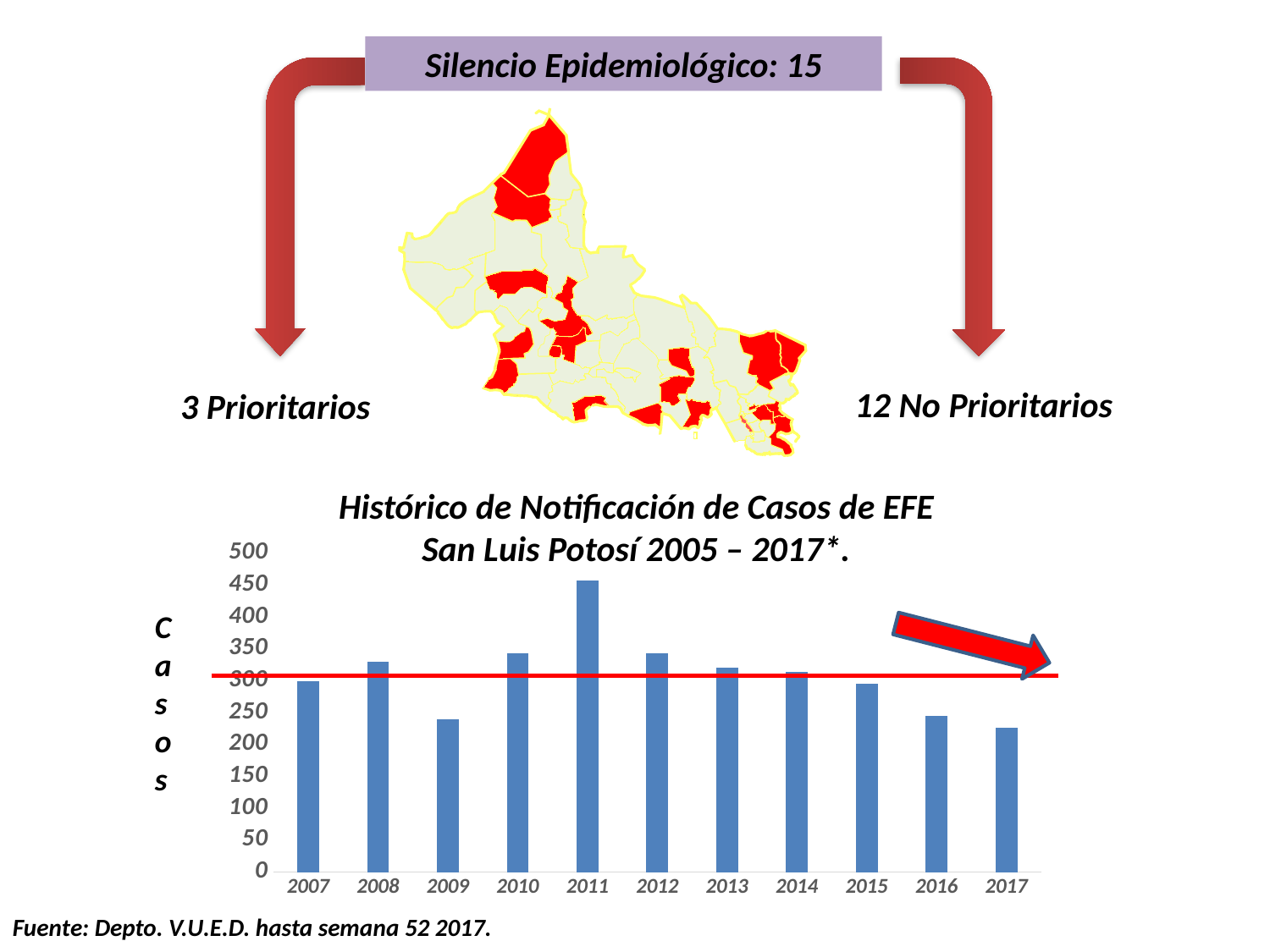

Silencio Epidemiológico: 15

4

12 No Prioritarios
3 Prioritarios
Histórico de Notificación de Casos de EFE
San Luis Potosí 2005 – 2017*.

### Chart

| Category | Serie 1 |
|---|---|
| 2007 | 300.0 |
| 2008 | 330.0 |
| 2009 | 240.0 |
| 2010 | 343.0 |
| 2011 | 457.0 |
| 2012 | 343.0 |
| 2013 | 321.0 |
| 2014 | 314.0 |
| 2015 | 296.0 |
| 2016 | 245.0 |
| 2017 | 226.0 |
Casos

Fuente: Depto. V.U.E.D. hasta semana 52 2017.